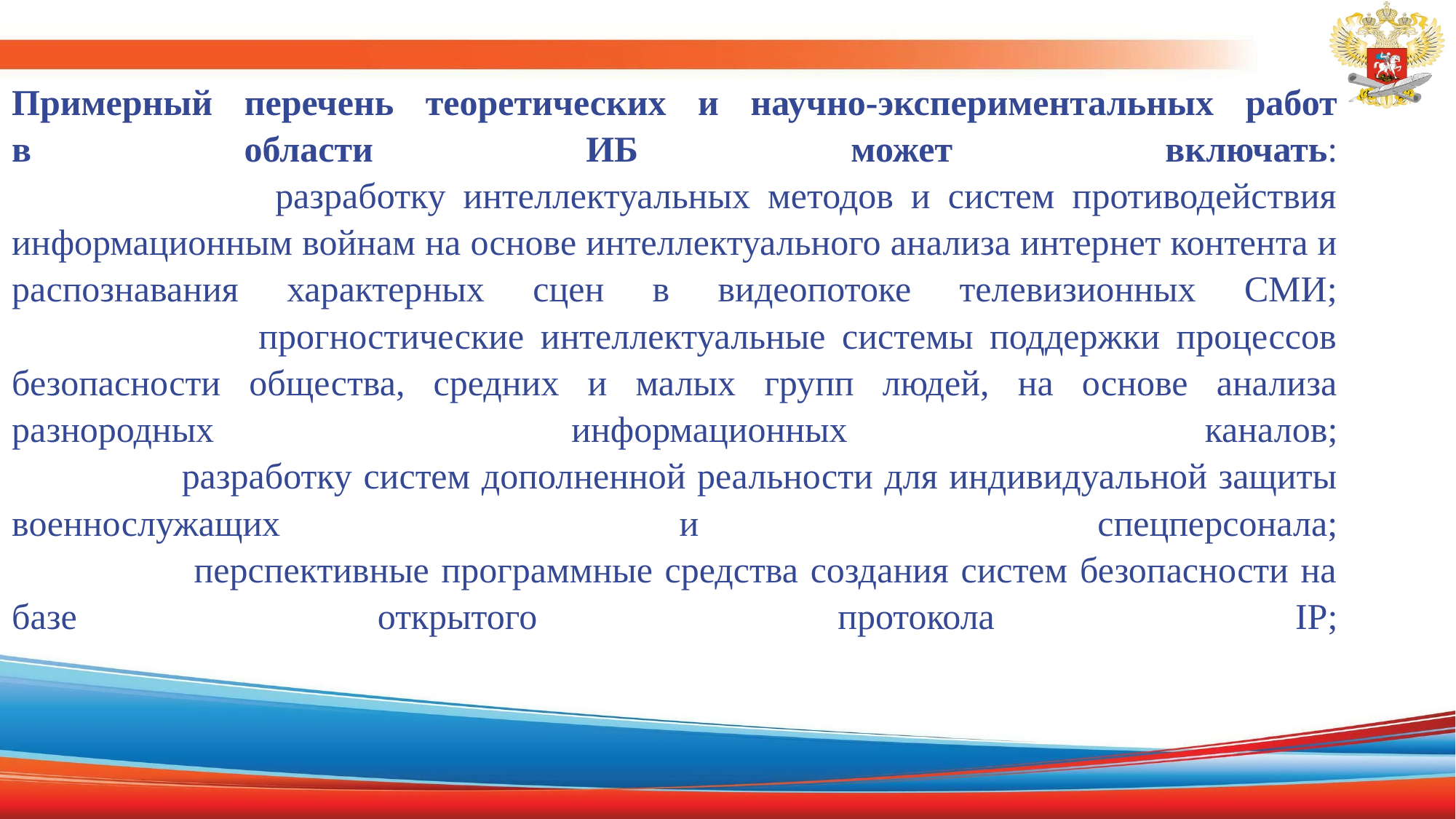

# Примерный перечень теоретических и научно-экспериментальных работ в области ИБ может включать: разработку интеллектуальных методов и систем противодействия информационным войнам на основе интеллектуального анализа интернет контента и распознавания характерных сцен в видеопотоке телевизионных СМИ; прогностические интеллектуальные системы поддержки процессов безопасности общества, средних и малых групп людей, на основе анализа разнородных информационных каналов; разработку систем дополненной реальности для индивидуальной защиты военнослужащих и спецперсонала; перспективные программные средства создания систем безопасности на базе открытого протокола IP;